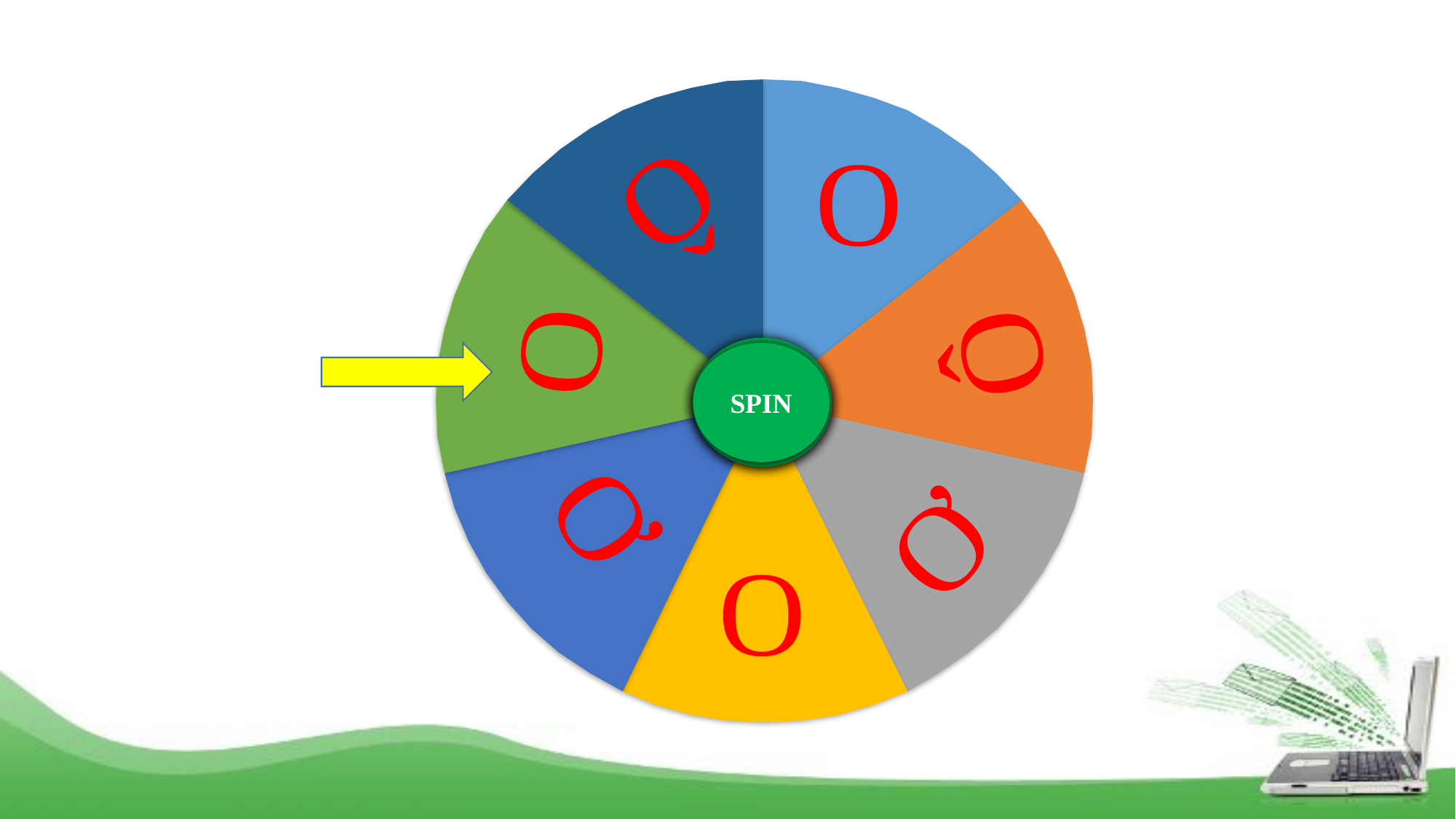

### Chart

| Category |
|---|

O
Ô
Ô
O
Ơ
Ơ
O
SPIN
SPIN